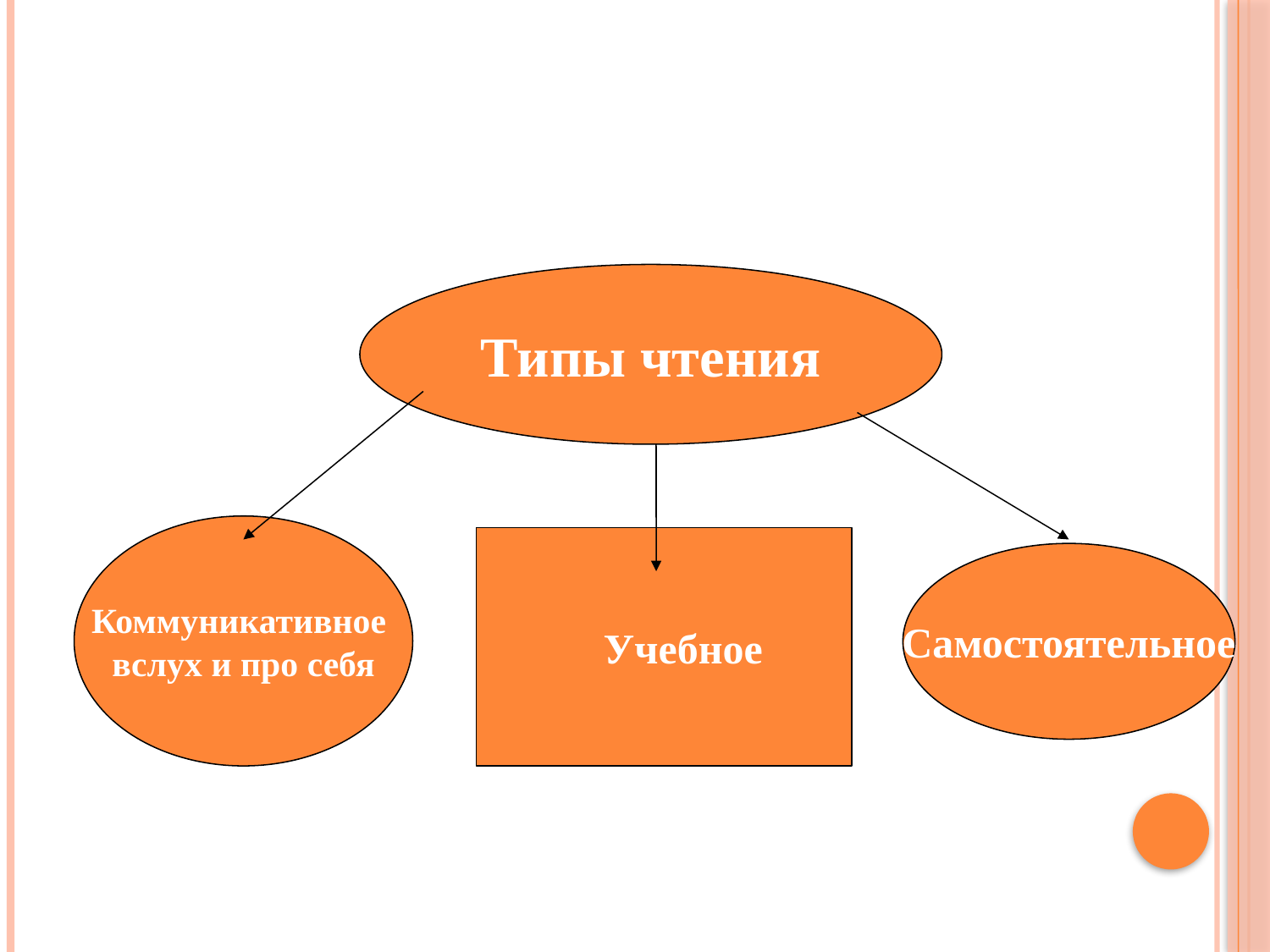

#
Типы чтения

Коммуникативное
вслух и про себя
Учебное
Самостоятельное